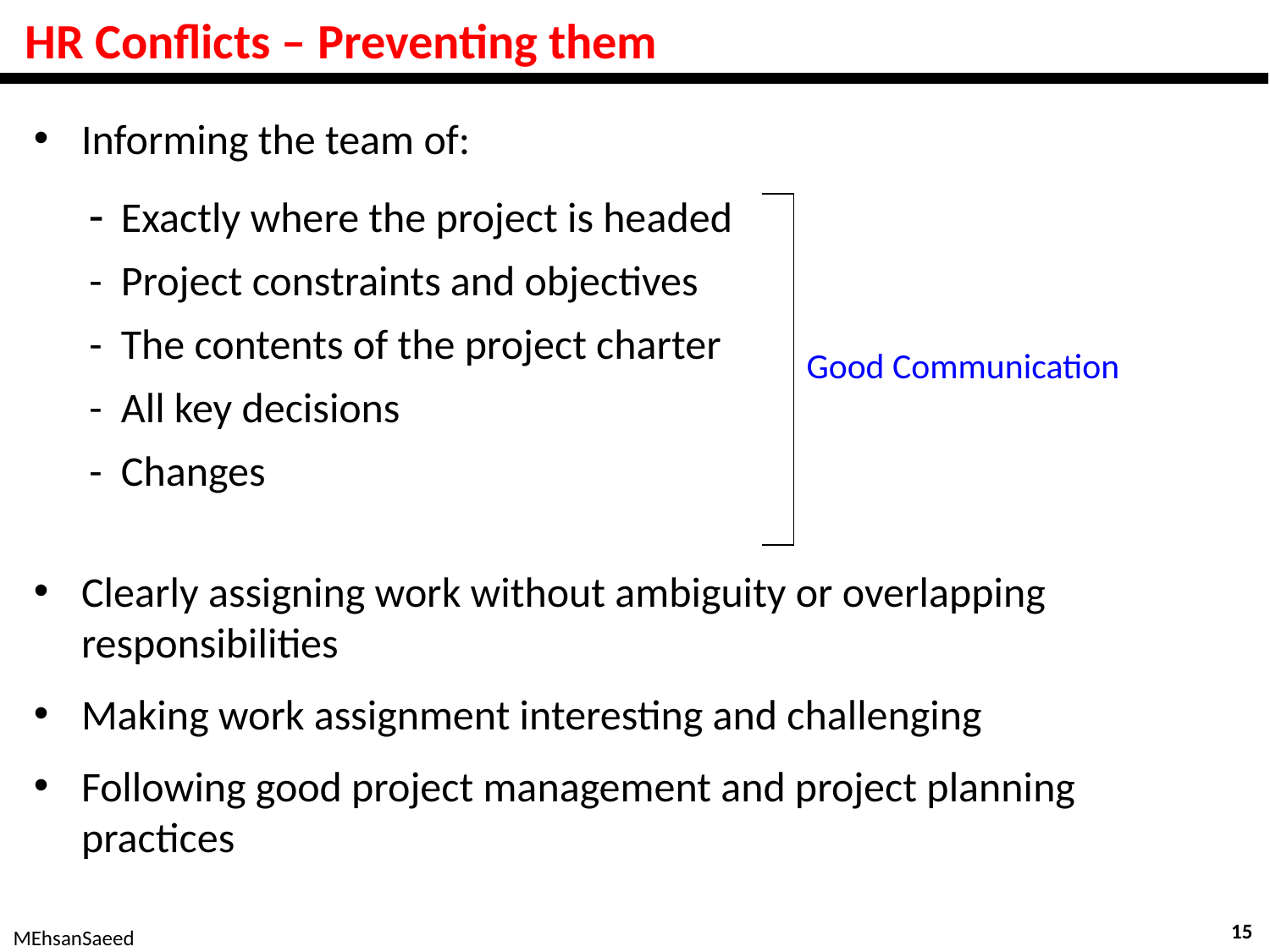

# HR Conflicts – Preventing them
Informing the team of:

Clearly assigning work without ambiguity or overlapping responsibilities
Making work assignment interesting and challenging
Following good project management and project planning practices
| Exactly where the project is headed - Project constraints and objectives - The contents of the project charter - All key decisions - Changes |  | Good Communication |
| --- | --- | --- |
15
MEhsanSaeed